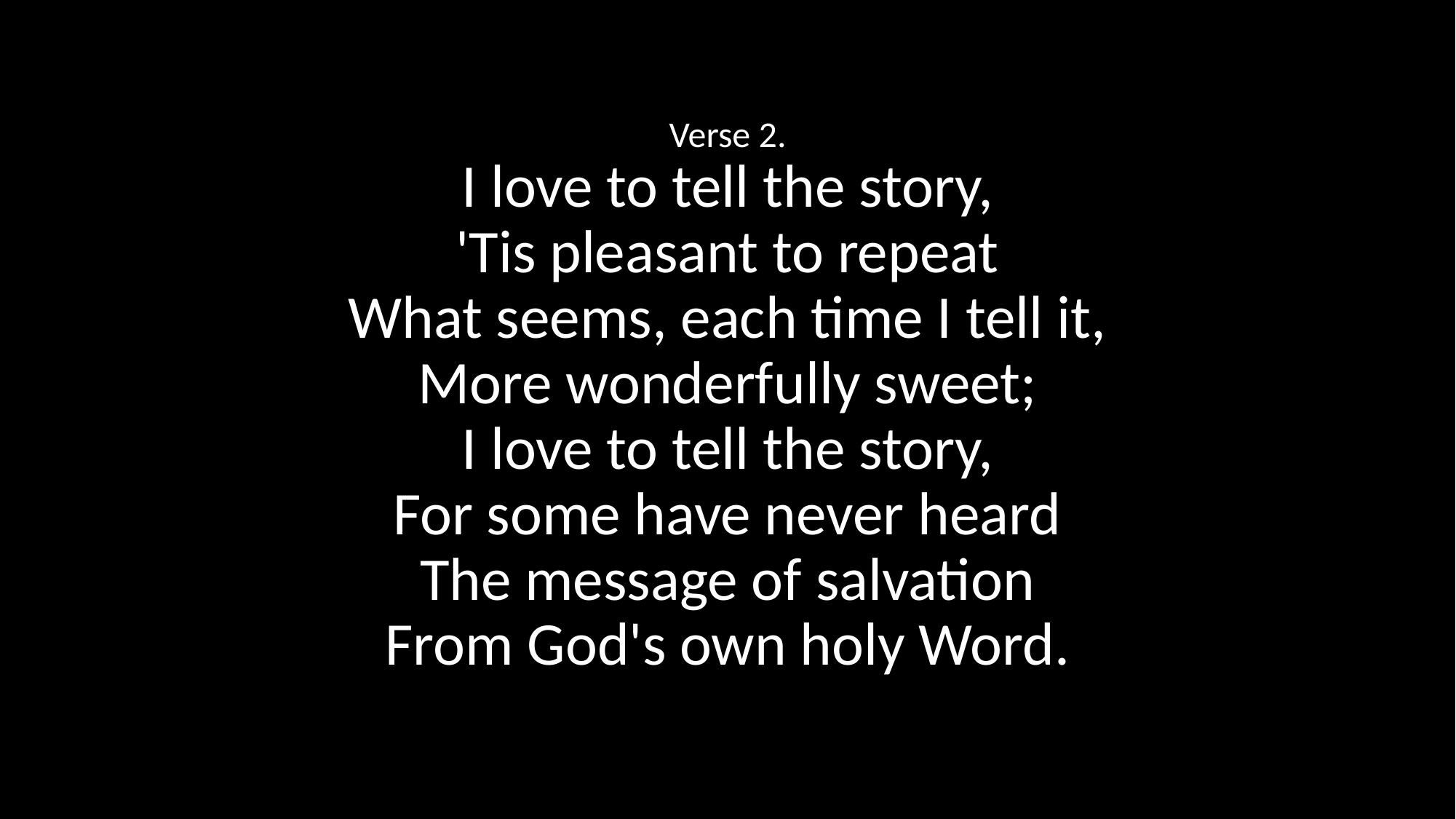

Verse 2.
I love to tell the story,
'Tis pleasant to repeat
What seems, each time I tell it,
More wonderfully sweet;
I love to tell the story,
For some have never heard
The message of salvation
From God's own holy Word.